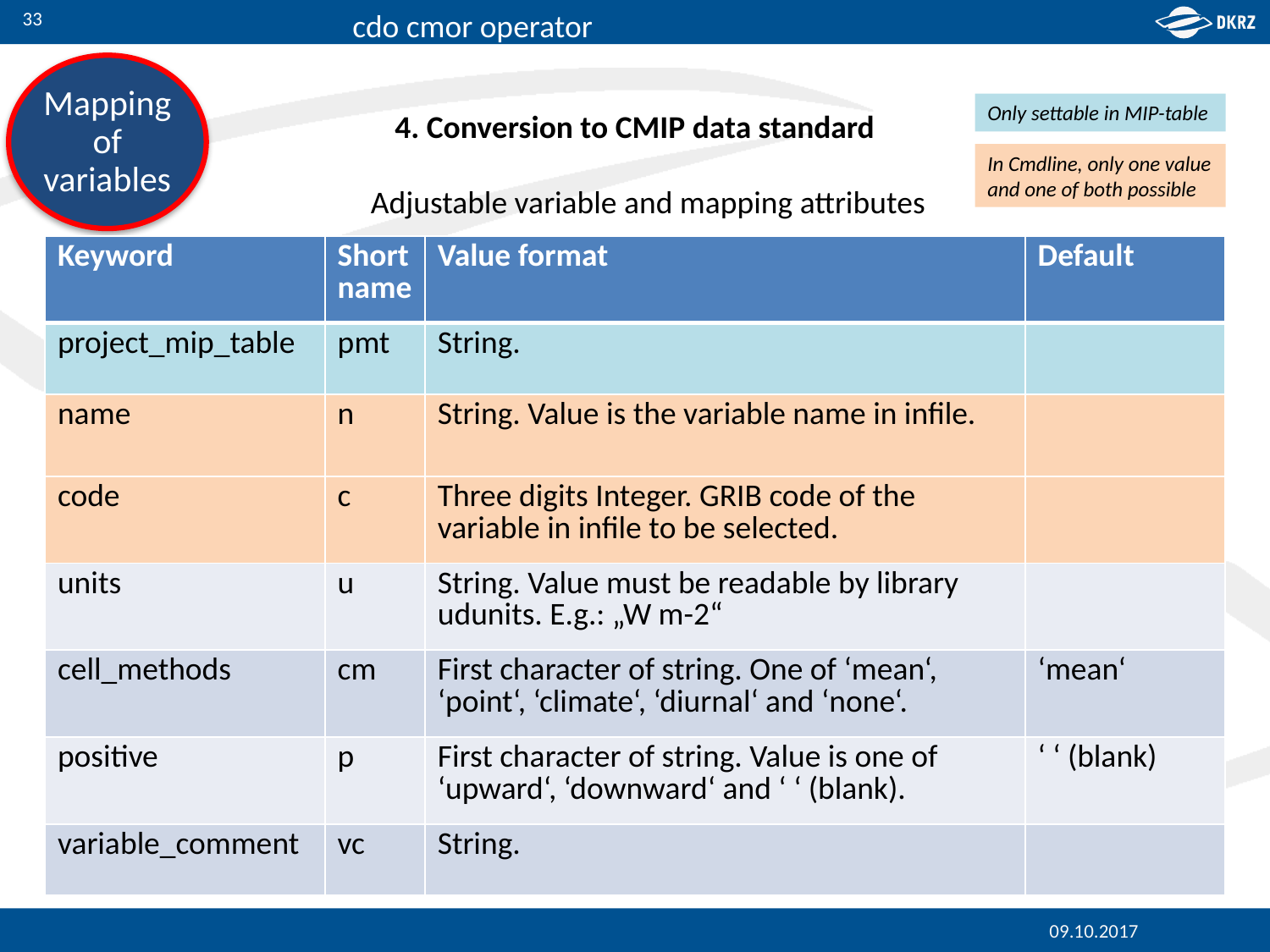

33

Mapping of variables
Only settable in MIP-table
4. Conversion to CMIP data standard
In Cmdline, only one value and one of both possible
Adjustable variable and mapping attributes
| Keyword | Short name | Value format | Default |
| --- | --- | --- | --- |
| project\_mip\_table | pmt | String. |  |
| name | n | String. Value is the variable name in infile. |  |
| code | c | Three digits Integer. GRIB code of the variable in infile to be selected. |  |
| units | u | String. Value must be readable by library udunits. E.g.: „W m-2“ |  |
| cell\_methods | cm | First character of string. One of ‘mean‘, ‘point‘, ‘climate‘, ‘diurnal‘ and ‘none‘. | ‘mean‘ |
| positive | p | First character of string. Value is one of ‘upward‘, ‘downward‘ and ‘ ‘ (blank). | ‘ ‘ (blank) |
| variable\_comment | vc | String. |  |
09.10.2017